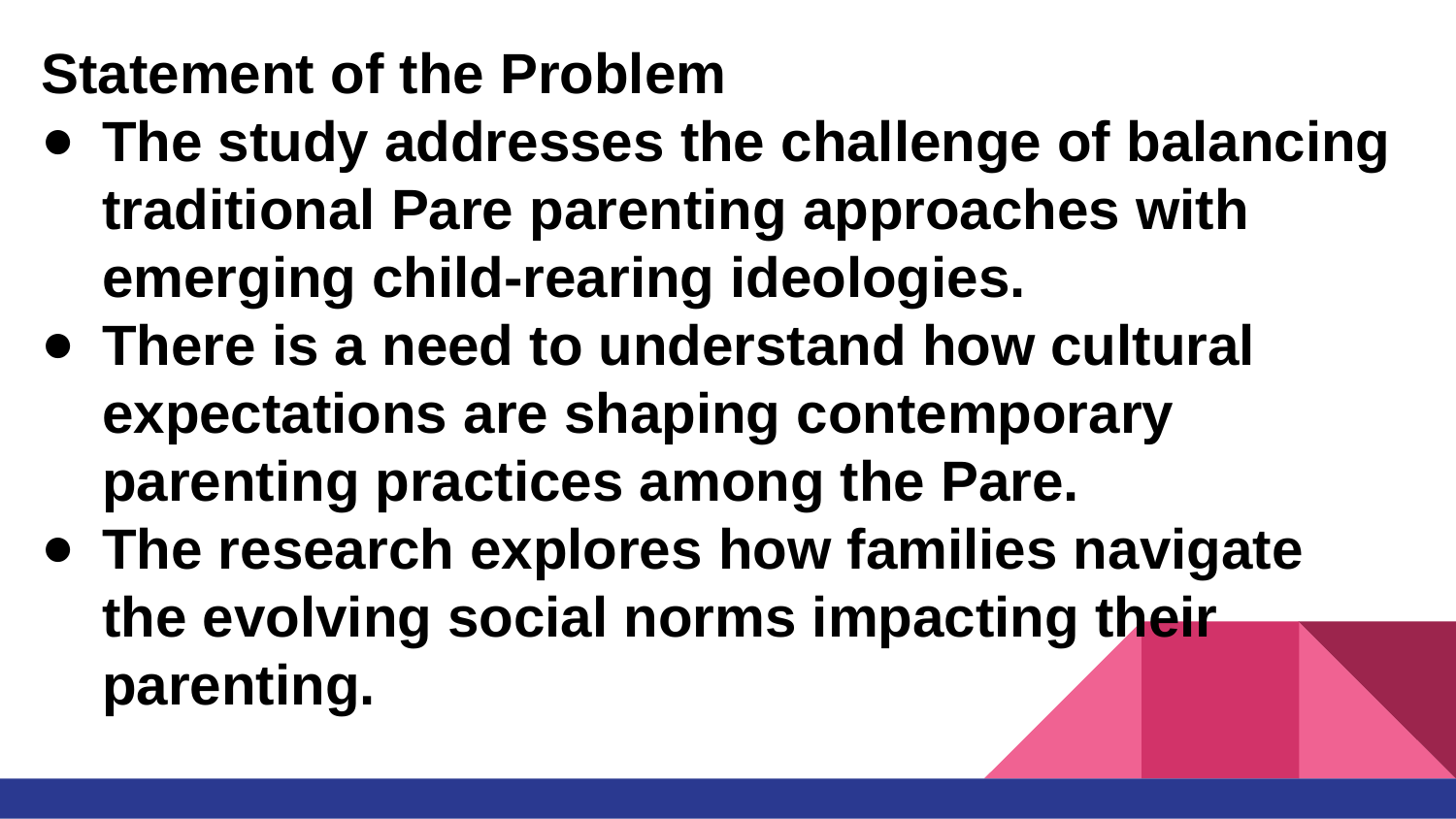

Statement of the Problem
The study addresses the challenge of balancing traditional Pare parenting approaches with emerging child-rearing ideologies.
There is a need to understand how cultural expectations are shaping contemporary parenting practices among the Pare.
The research explores how families navigate the evolving social norms impacting their parenting.